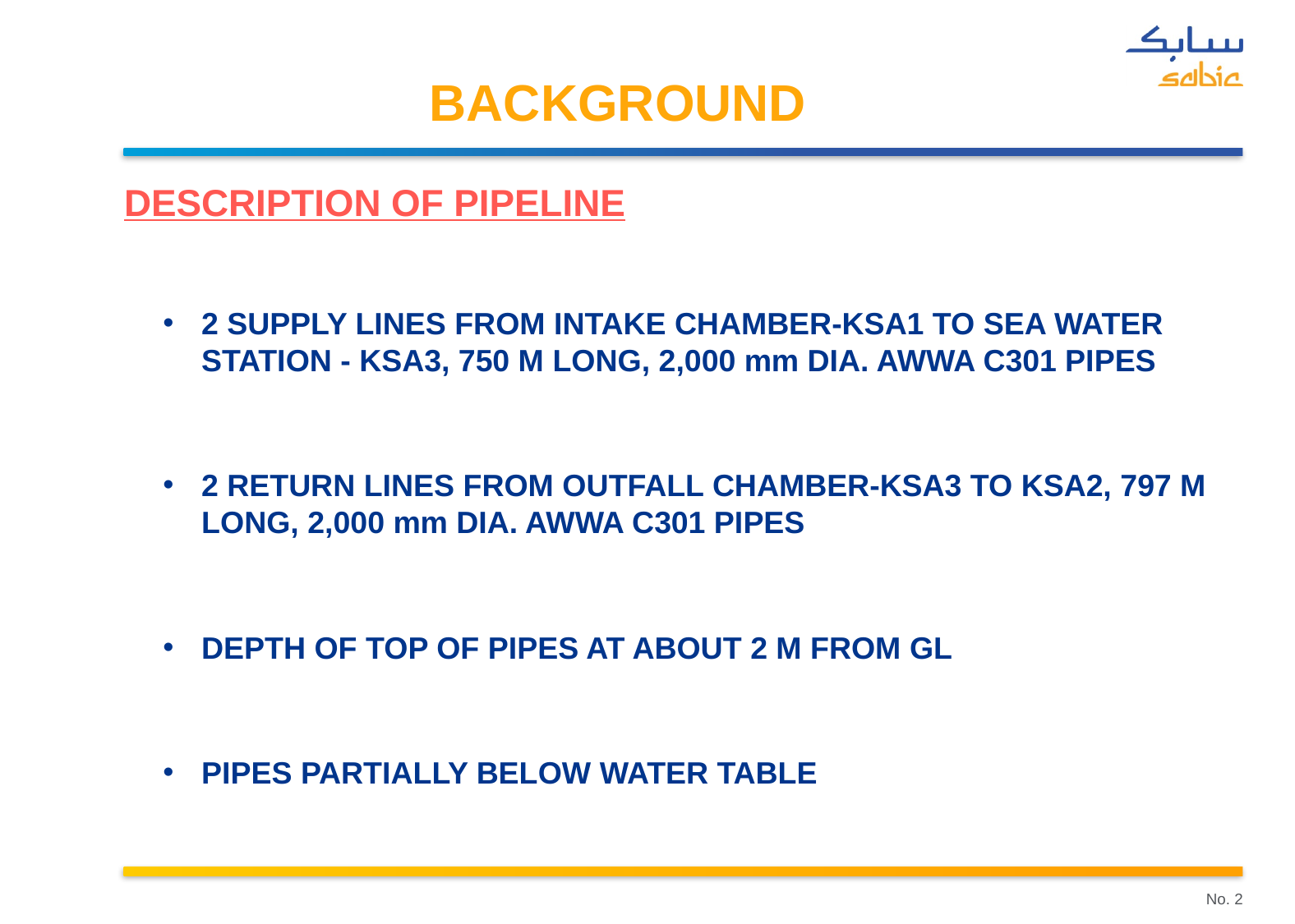

# BACKGROUND
DESCRIPTION OF PIPELINE

2 SUPPLY LINES FROM INTAKE CHAMBER-KSA1 TO SEA WATER STATION - KSA3, 750 M LONG, 2,000 mm DIA. AWWA C301 PIPES

2 RETURN LINES FROM OUTFALL CHAMBER-KSA3 TO KSA2, 797 M LONG, 2,000 mm DIA. AWWA C301 PIPES

DEPTH OF TOP OF PIPES AT ABOUT 2 M FROM GL

PIPES PARTIALLY BELOW WATER TABLE